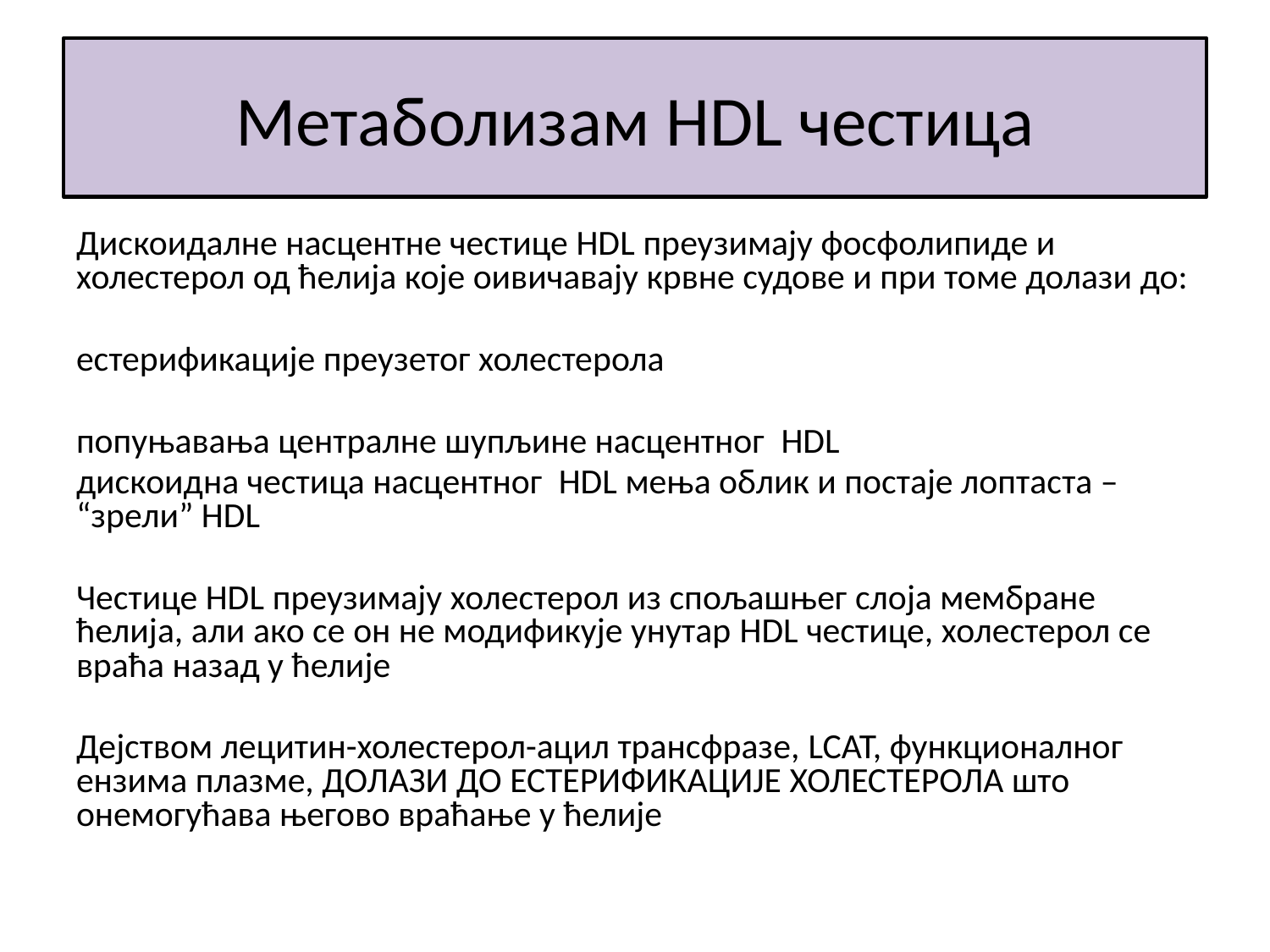

# Метаболизам HDL честица
Дискоидалне насцентне честице HDL преузимају фосфолипиде и холестерол од ћелија које оивичавају крвне судове и при томе долази до:

естерификације преузетог холестерола

попуњавања централне шупљине насцентног  HDL
дискоидна честица насцентног  HDL мења облик и постаје лоптаста – “зрели” HDL

Честице HDL преузимају холестерол из спољашњег слоја мембране ћелија, али ако се он не модификује унутар HDL честице, холестерол се враћа назад у ћелије

Дејством лецитин-холестерол-ацил трансфразе, LCAT, функционалног ензима плазме, ДОЛАЗИ ДО ЕСТЕРИФИКАЦИЈЕ ХОЛЕСТЕРОЛА што онемогућава његово враћање у ћелије